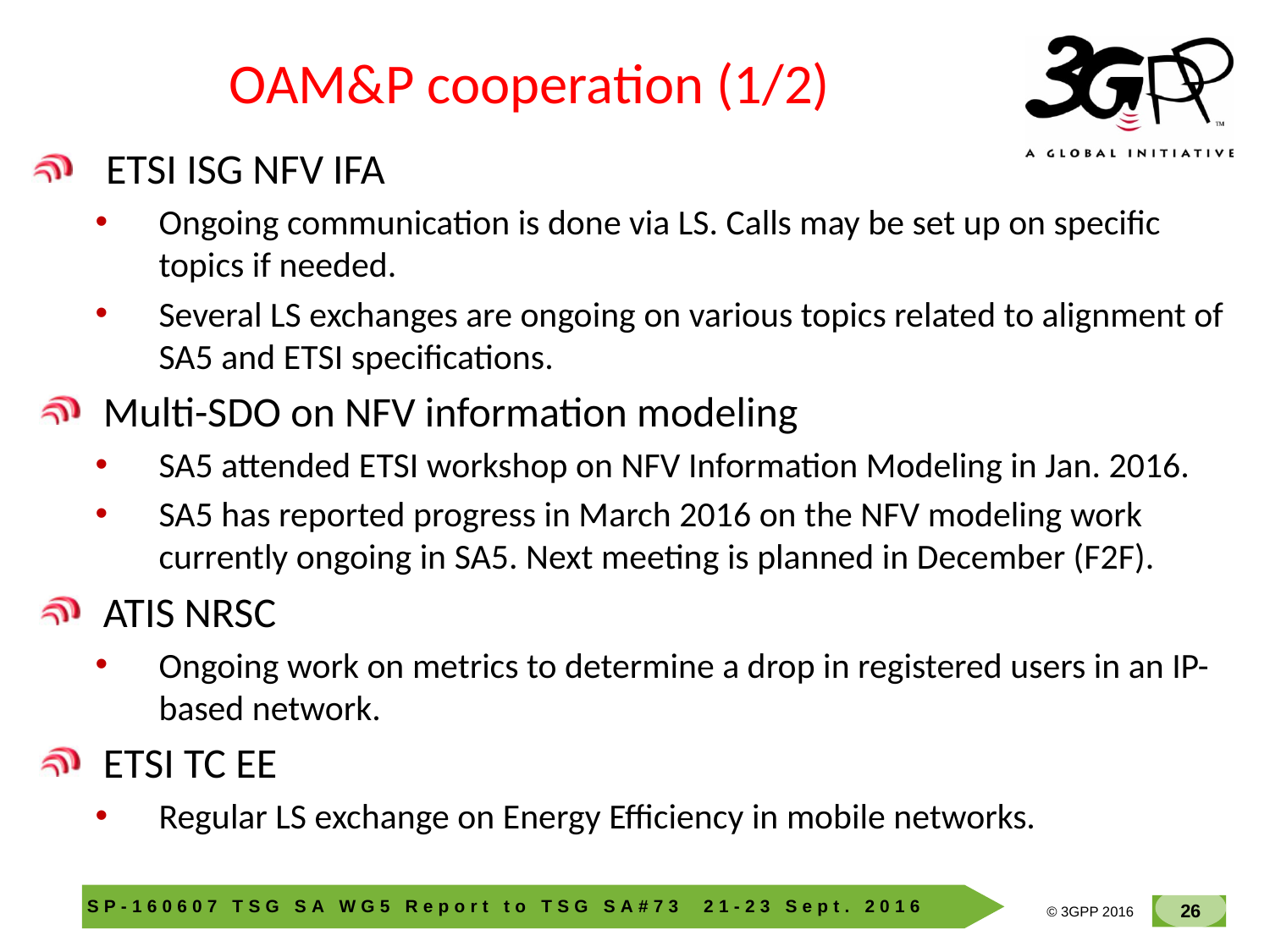

# OAM&P cooperation (1/2)
ETSI ISG NFV IFA
Ongoing communication is done via LS. Calls may be set up on specific topics if needed.
Several LS exchanges are ongoing on various topics related to alignment of SA5 and ETSI specifications.
Multi-SDO on NFV information modeling
SA5 attended ETSI workshop on NFV Information Modeling in Jan. 2016.
SA5 has reported progress in March 2016 on the NFV modeling work currently ongoing in SA5. Next meeting is planned in December (F2F).
ATIS NRSC
Ongoing work on metrics to determine a drop in registered users in an IP-based network.
ETSI TC EE
Regular LS exchange on Energy Efficiency in mobile networks.